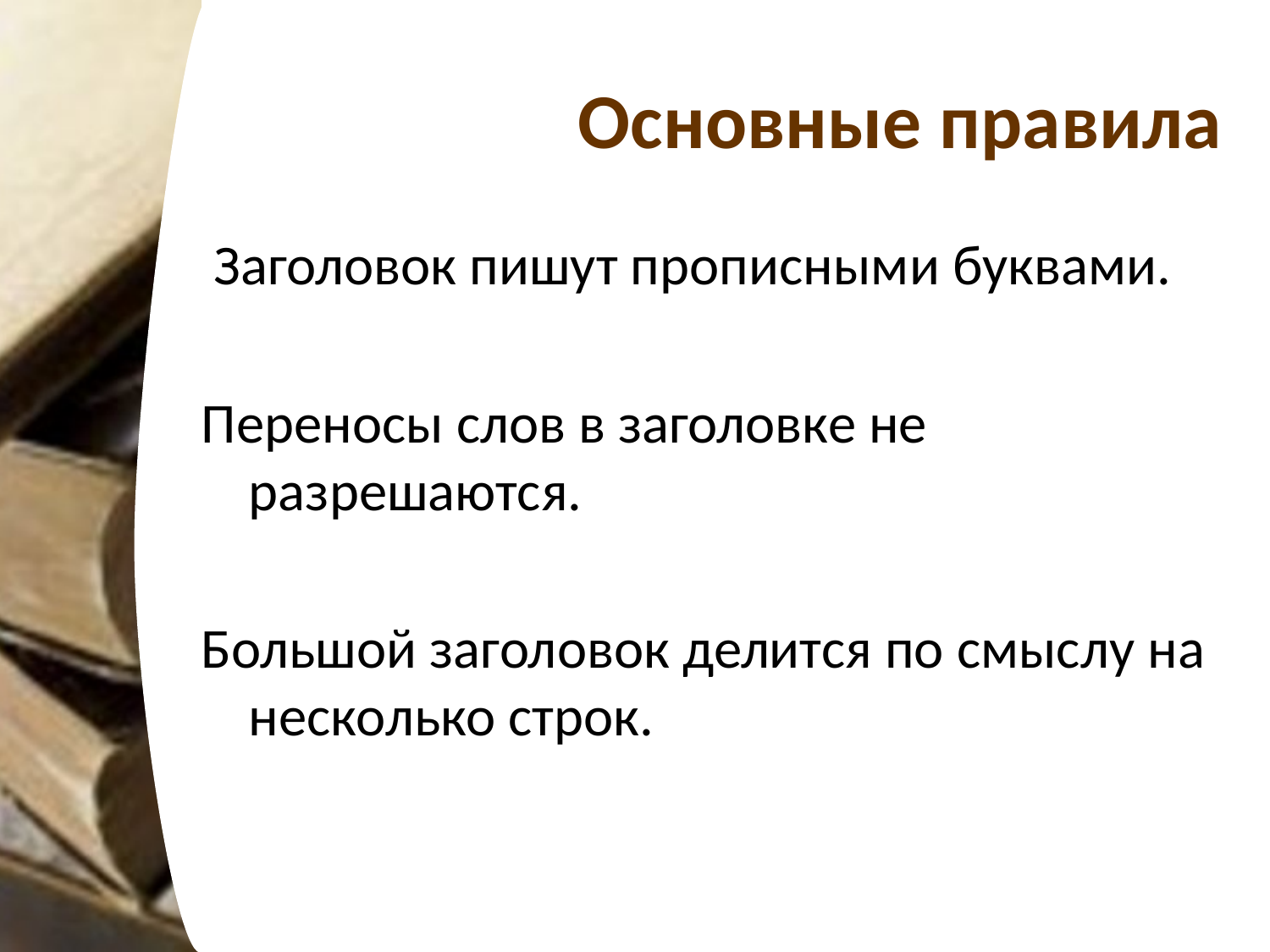

# Основные правила
 Заголовок пишут прописными буквами.

Переносы слов в заголовке не разрешаются.

Большой заголовок делится по смыслу на несколько строк.